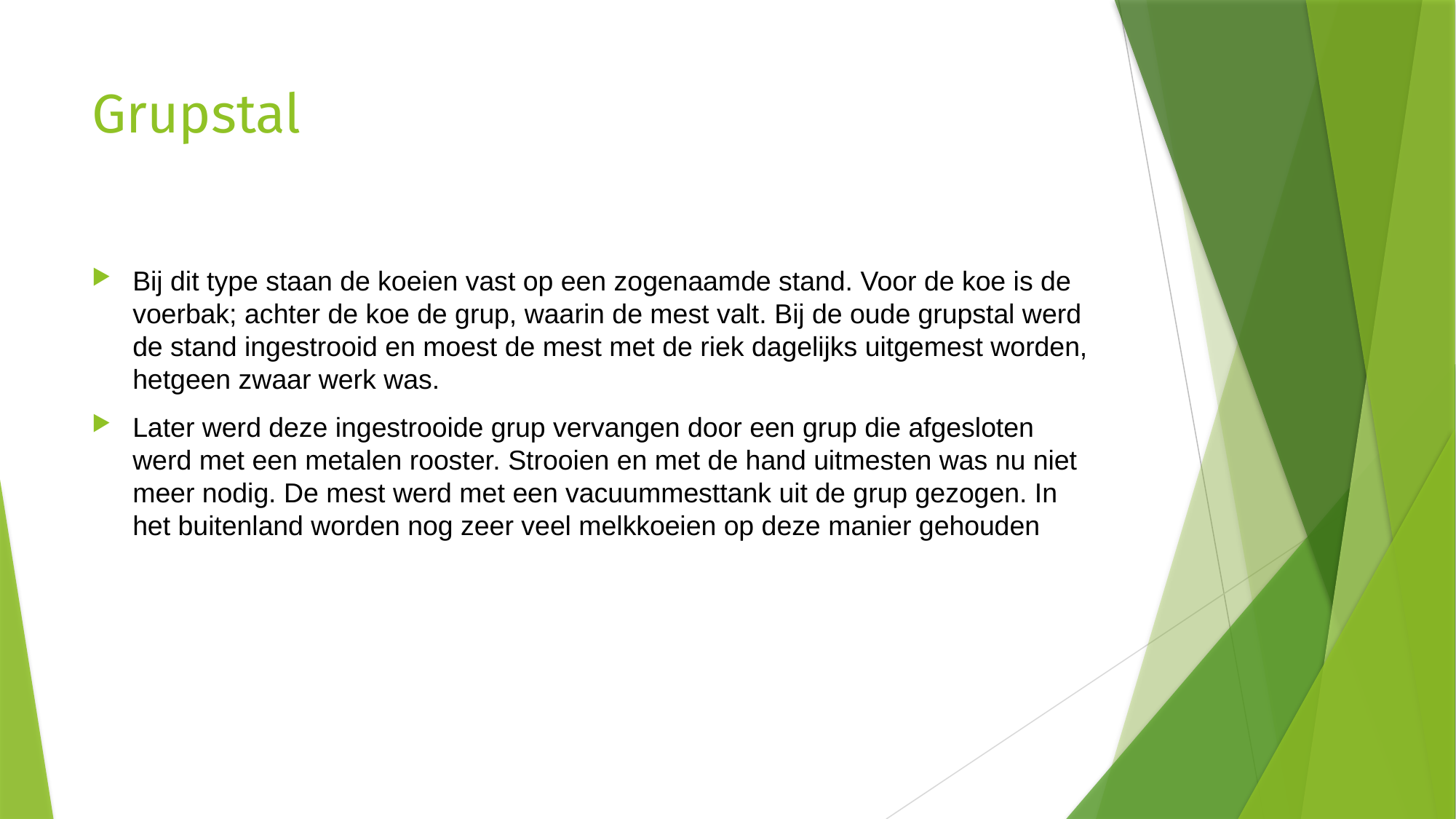

# Grupstal
Bij dit type staan de koeien vast op een zogenaamde stand. Voor de koe is de voerbak; achter de koe de grup, waarin de mest valt. Bij de oude grupstal werd de stand ingestrooid en moest de mest met de riek dagelijks uitgemest worden, hetgeen zwaar werk was.
Later werd deze ingestrooide grup vervangen door een grup die afgesloten werd met een metalen rooster. Strooien en met de hand uitmesten was nu niet meer nodig. De mest werd met een vacuummesttank uit de grup gezogen. In het buitenland worden nog zeer veel melkkoeien op deze manier gehouden